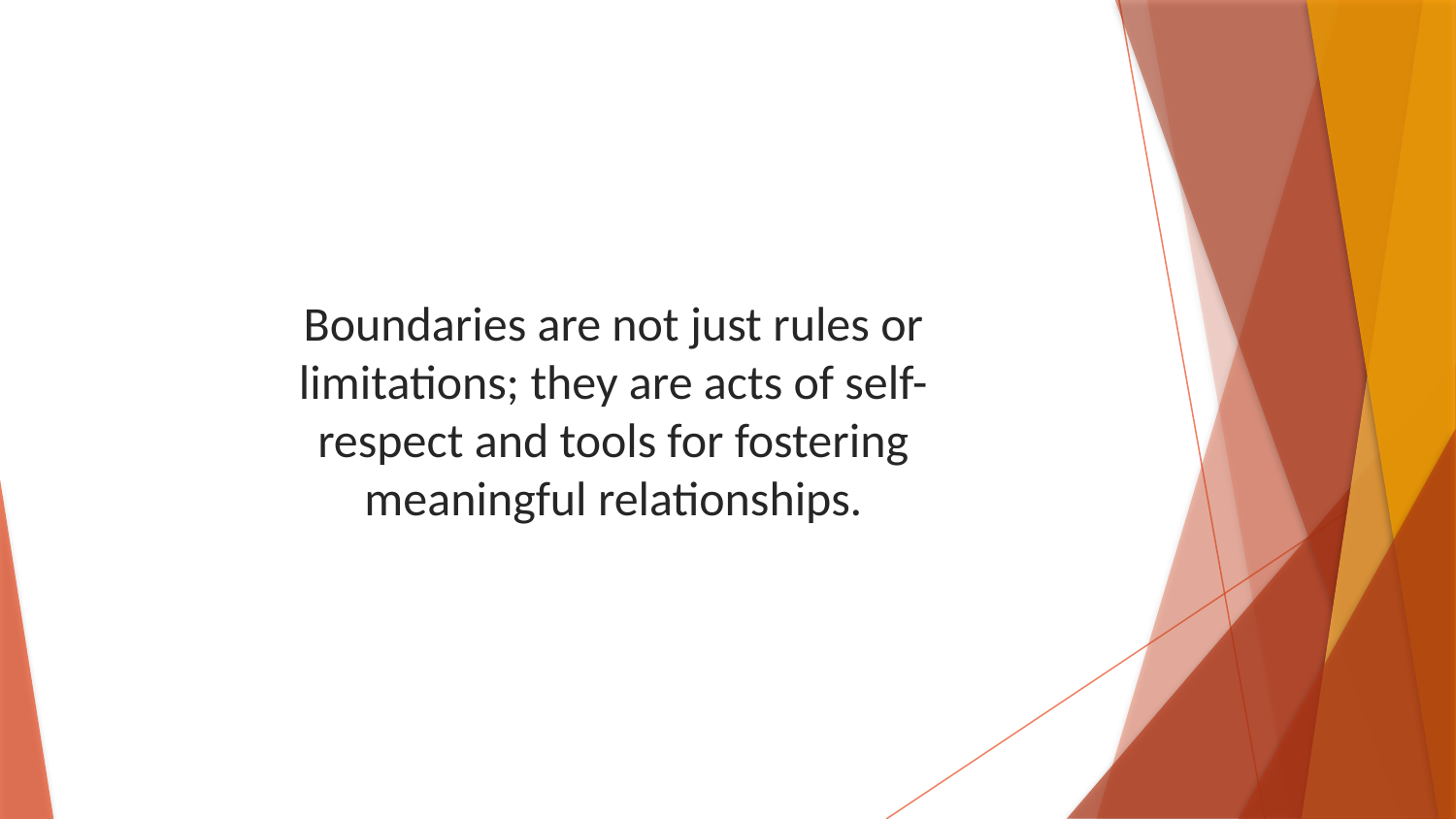

Boundaries are not just rules or limitations; they are acts of self-respect and tools for fostering meaningful relationships.